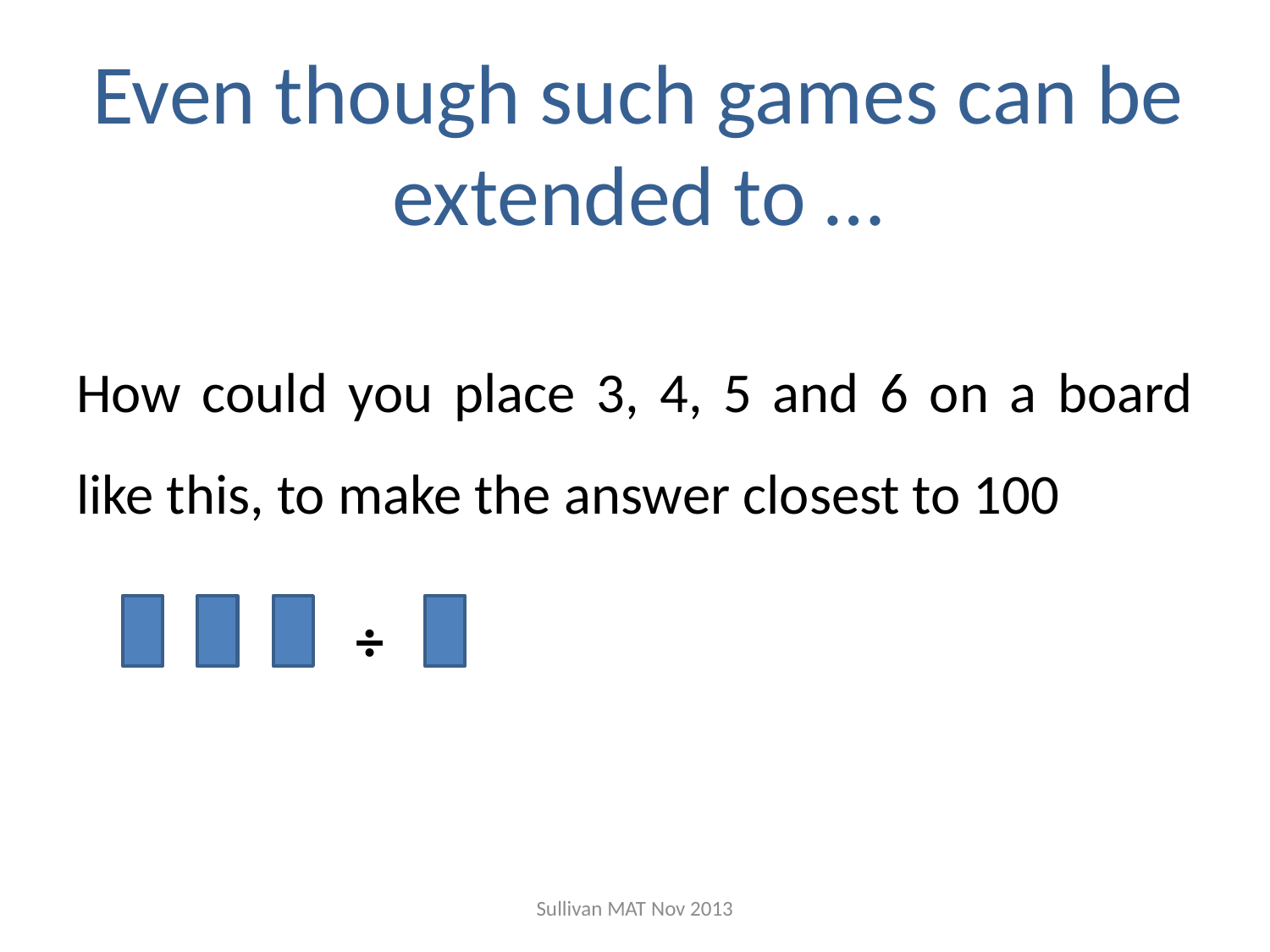

# Even though such games can be extended to …
How could you place 3, 4, 5 and 6 on a board like this, to make the answer closest to 100
                      ÷

Sullivan MAT Nov 2013